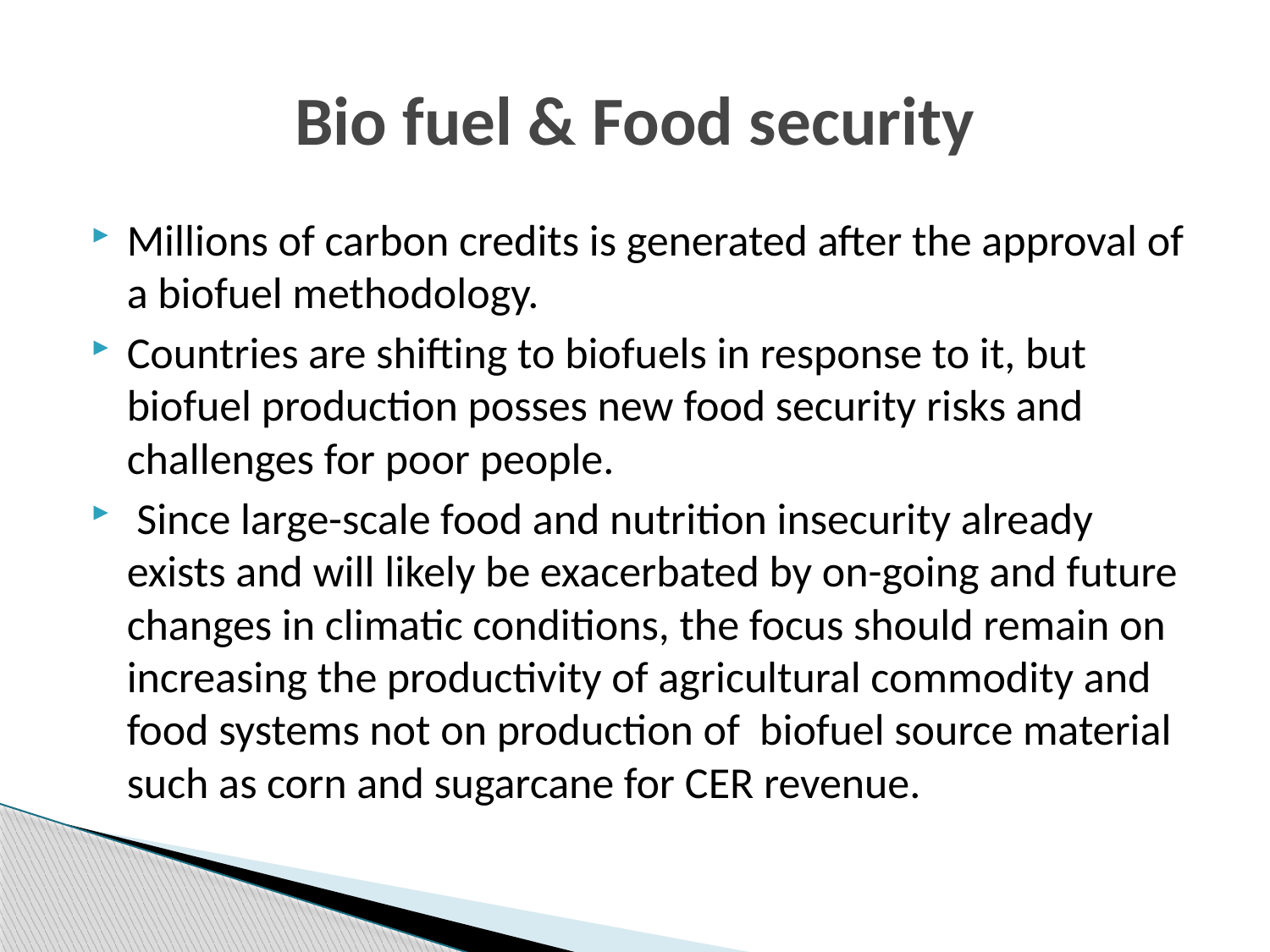

# Bio fuel & Food security
Millions of carbon credits is generated after the approval of a biofuel methodology.
Countries are shifting to biofuels in response to it, but biofuel production posses new food security risks and challenges for poor people.
 Since large-scale food and nutrition insecurity already exists and will likely be exacerbated by on-going and future changes in climatic conditions, the focus should remain on increasing the productivity of agricultural commodity and food systems not on production of  biofuel source material such as corn and sugarcane for CER revenue.